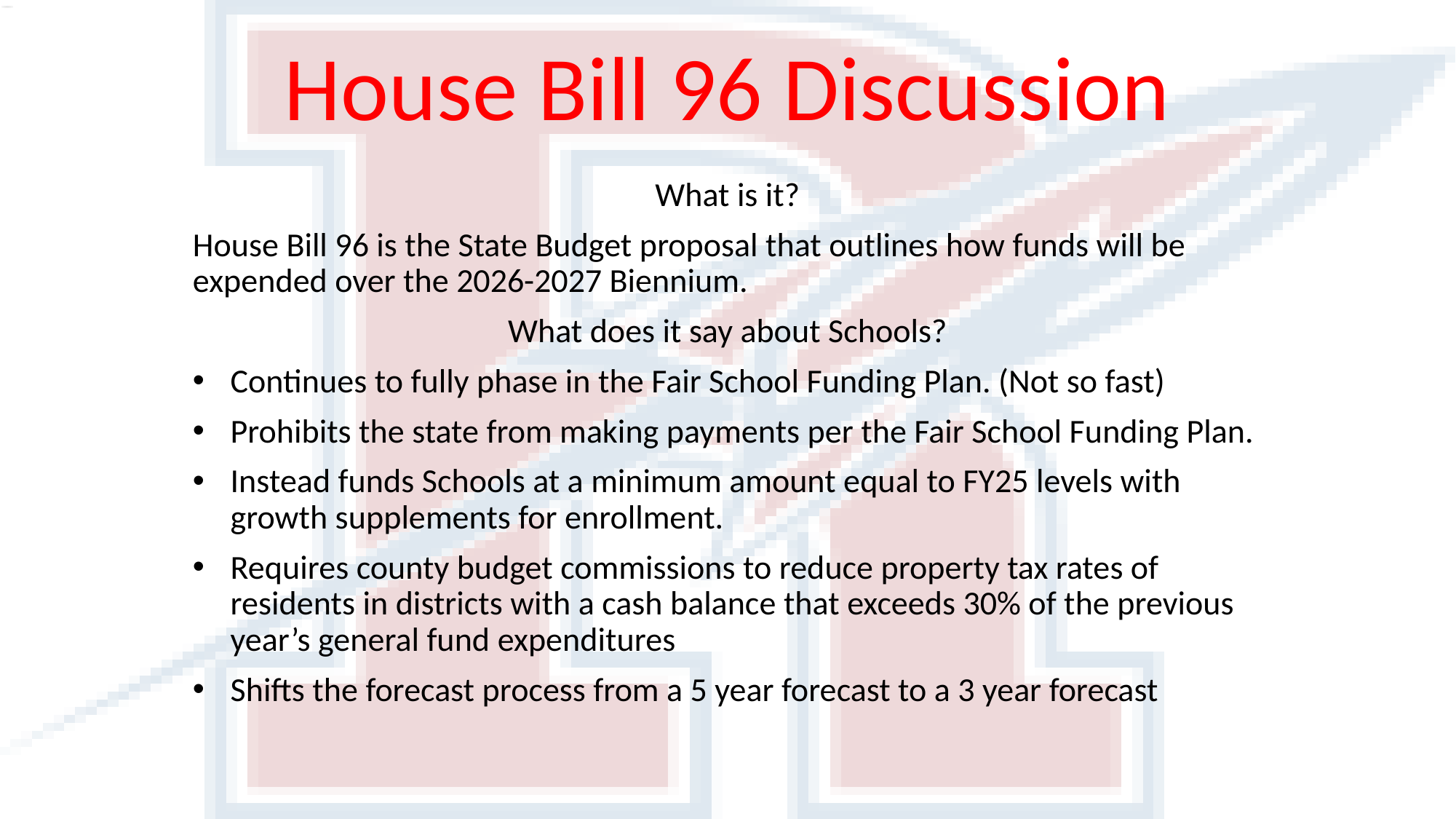

# House Bill 96 Discussion
What is it?
House Bill 96 is the State Budget proposal that outlines how funds will be expended over the 2026-2027 Biennium.
What does it say about Schools?
Continues to fully phase in the Fair School Funding Plan. (Not so fast)
Prohibits the state from making payments per the Fair School Funding Plan.
Instead funds Schools at a minimum amount equal to FY25 levels with growth supplements for enrollment.
Requires county budget commissions to reduce property tax rates of residents in districts with a cash balance that exceeds 30% of the previous year’s general fund expenditures
Shifts the forecast process from a 5 year forecast to a 3 year forecast